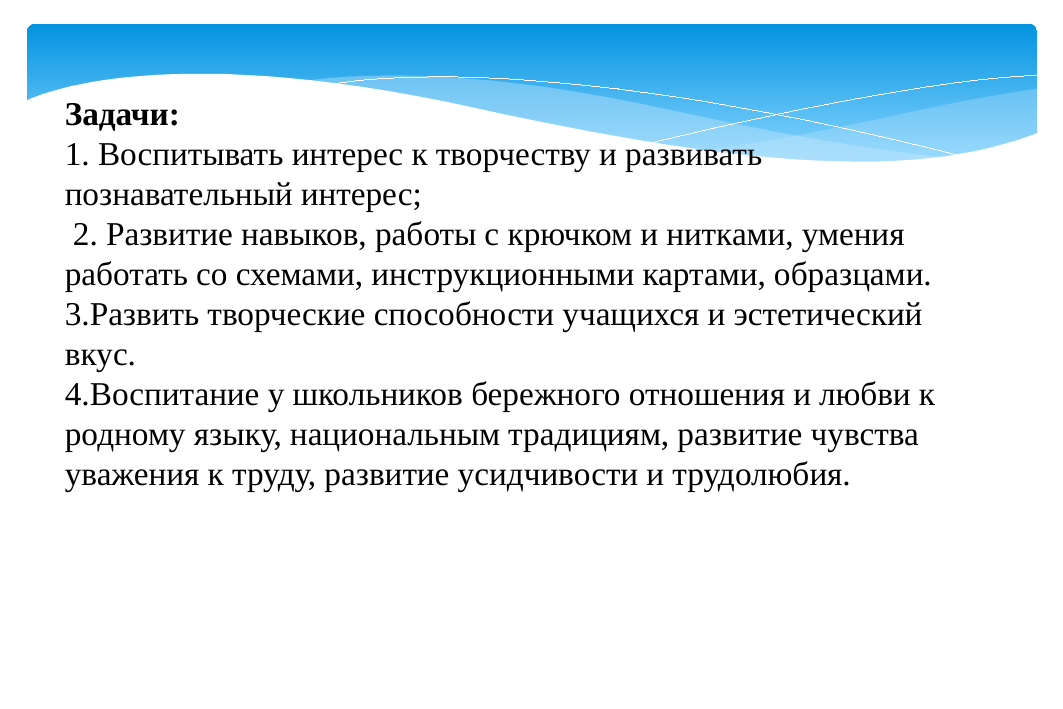

Задачи:
1. Воспитывать интерес к творчеству и развивать познавательный интерес;
 2. Развитие навыков, работы с крючком и нитками, умения работать со схемами, инструкционными картами, образцами.
3.Развить творческие способности учащихся и эстетический вкус.
4.Воспитание у школьников бережного отношения и любви к родному языку, национальным традициям, развитие чувства уважения к труду, развитие усидчивости и трудолюбия.